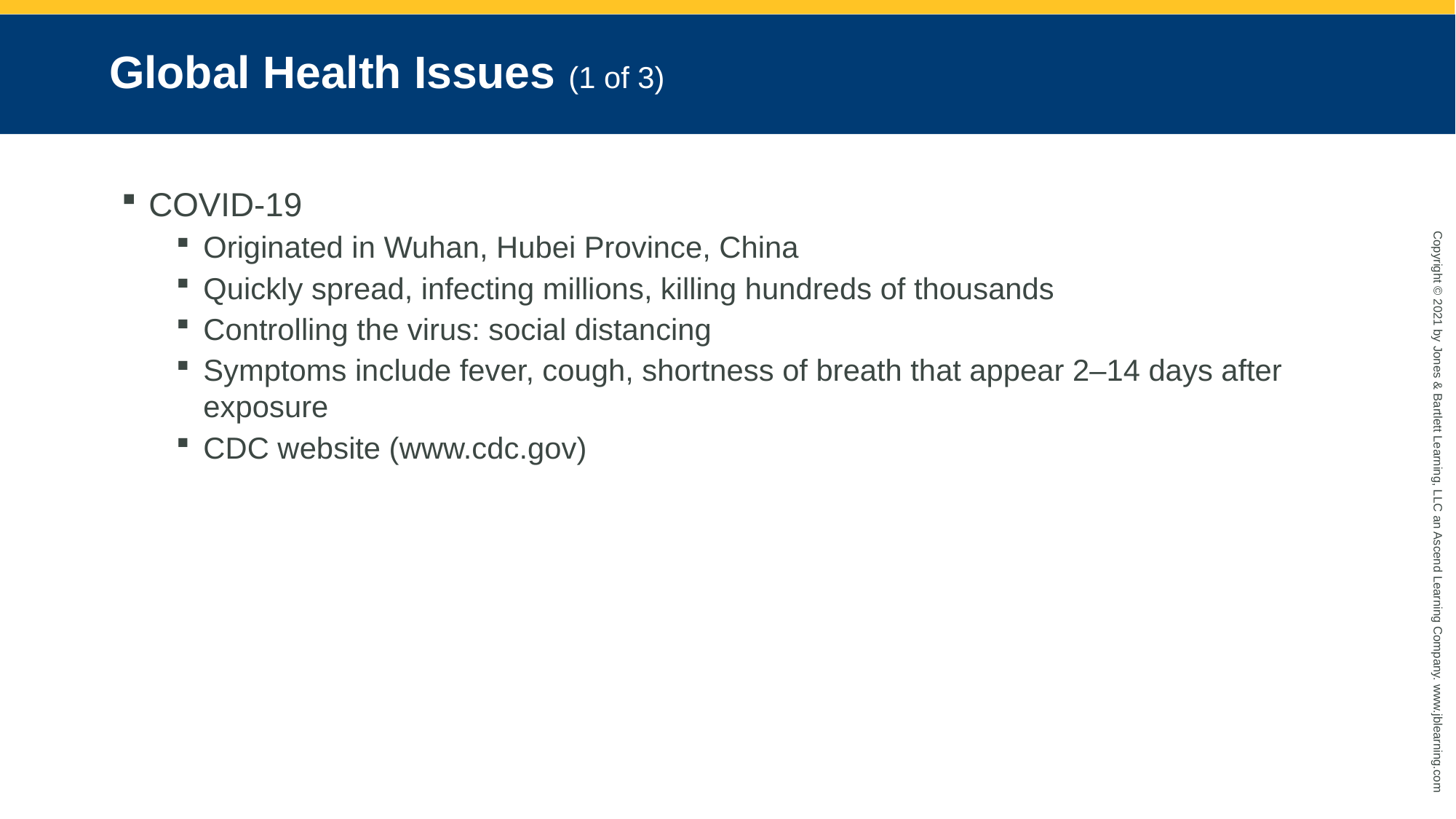

# Global Health Issues (1 of 3)
COVID-19
Originated in Wuhan, Hubei Province, China
Quickly spread, infecting millions, killing hundreds of thousands
Controlling the virus: social distancing
Symptoms include fever, cough, shortness of breath that appear 2–14 days after exposure
CDC website (www.cdc.gov)